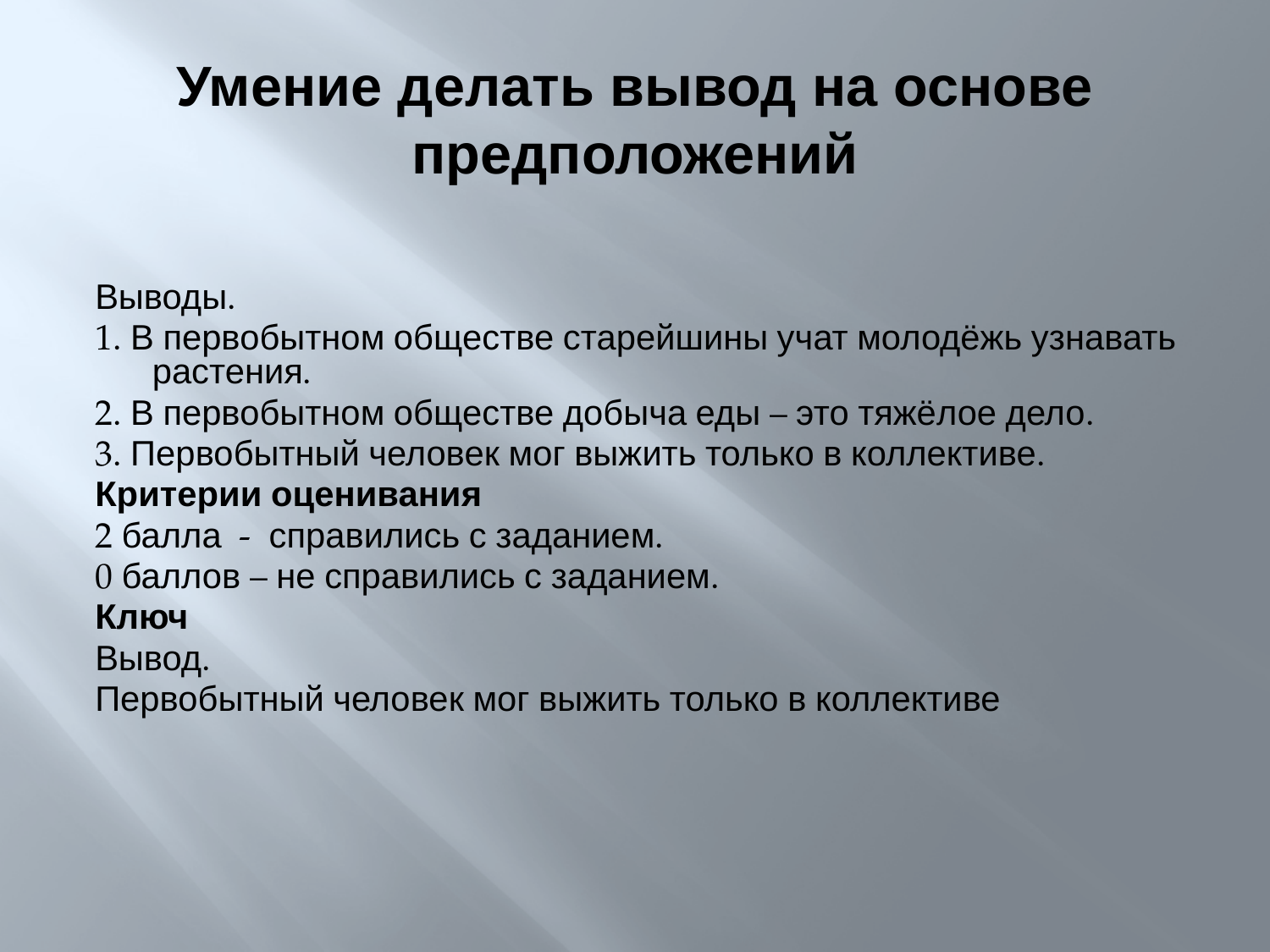

# Умение делать вывод на основе предположений
Выводы.
1. В первобытном обществе старейшины учат молодёжь узнавать растения.
2. В первобытном обществе добыча еды – это тяжёлое дело.
3. Первобытный человек мог выжить только в коллективе.
Критерии оценивания
2 балла  -  справились с заданием.
0 баллов – не справились с заданием.
Ключ
Вывод.
Первобытный человек мог выжить только в коллективе